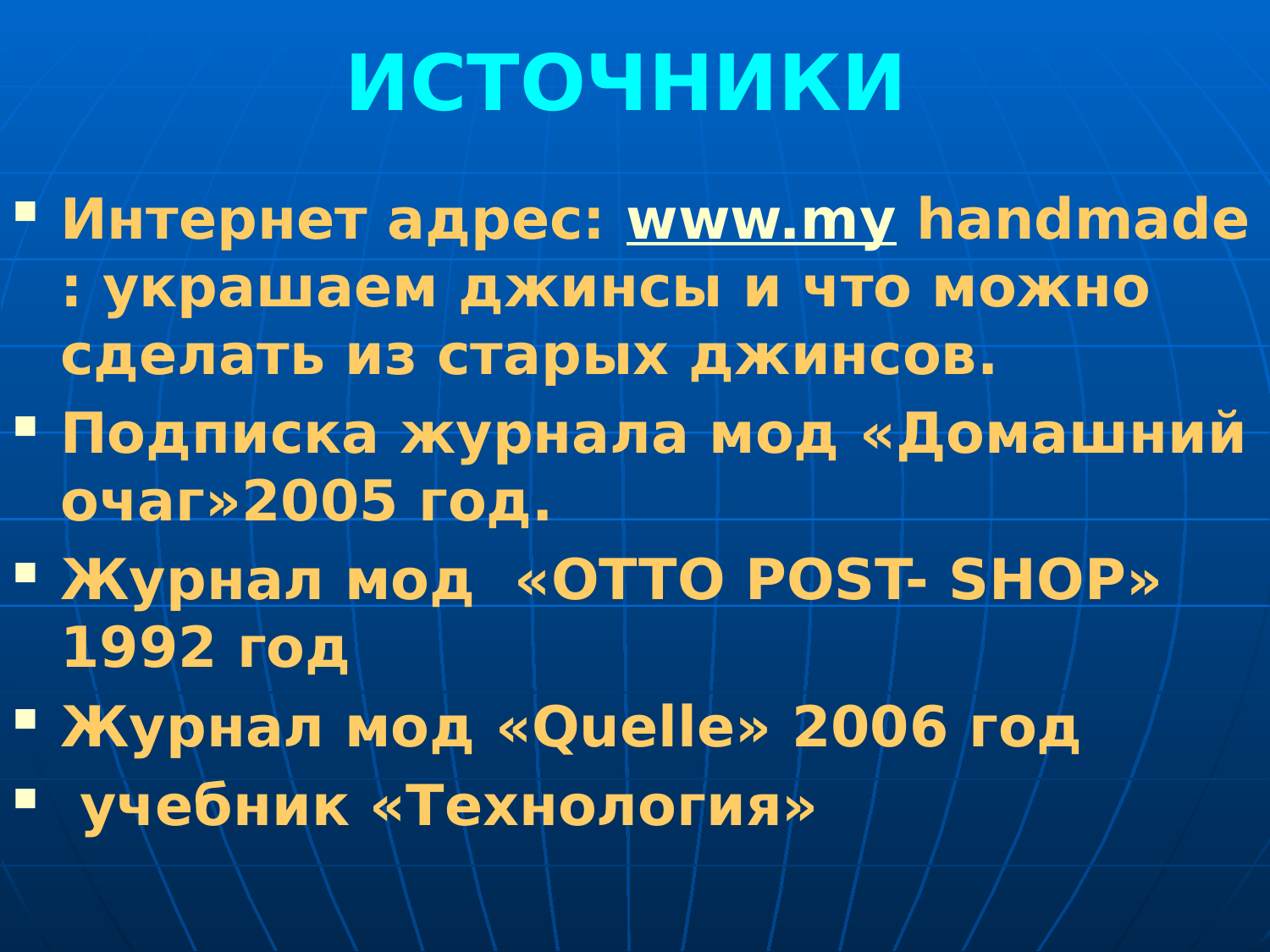

# ИСТОЧНИКИ
Интернет адрес: www.my handmade : украшаем джинсы и что можно сделать из старых джинсов.
Подписка журнала мод «Домашний очаг»2005 год.
Журнал мод  «OTTO POST- SHOP» 1992 год
Журнал мод «Quelle» 2006 год
 учебник «Технология»